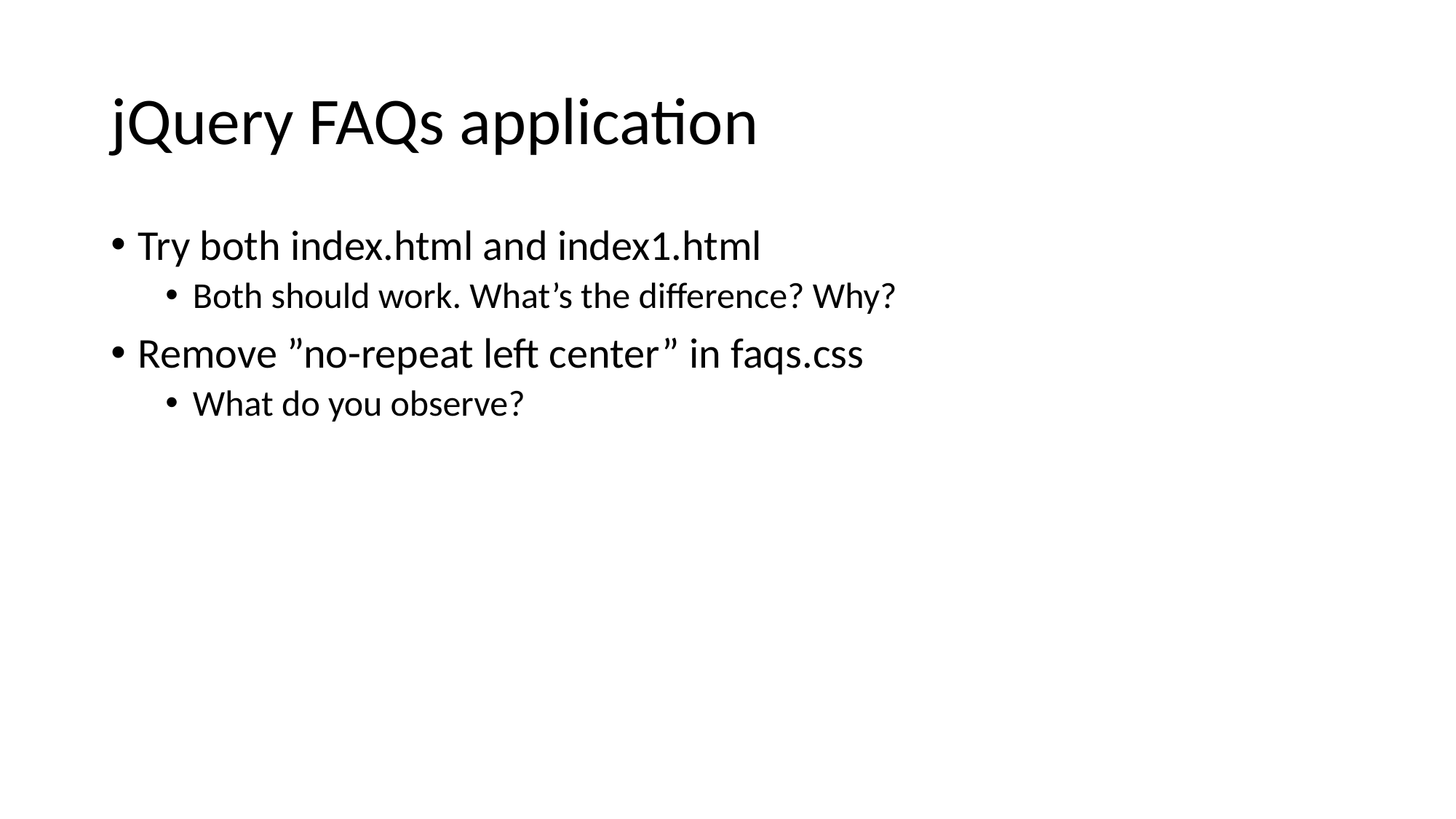

# jQuery FAQs application
Try both index.html and index1.html
Both should work. What’s the difference? Why?
Remove ”no-repeat left center” in faqs.css
What do you observe?